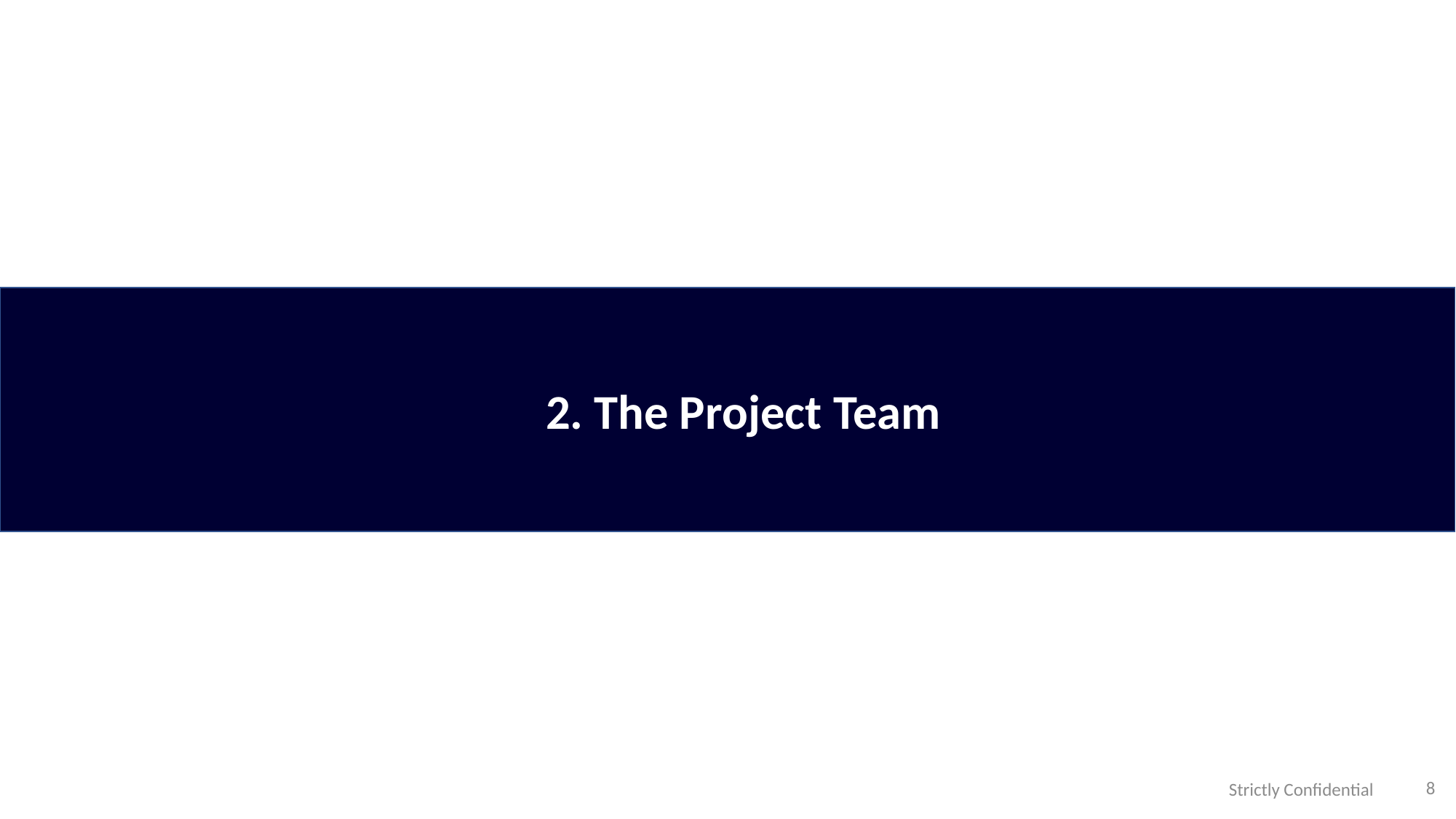

2. The Project Team
8
Strictly Confidential